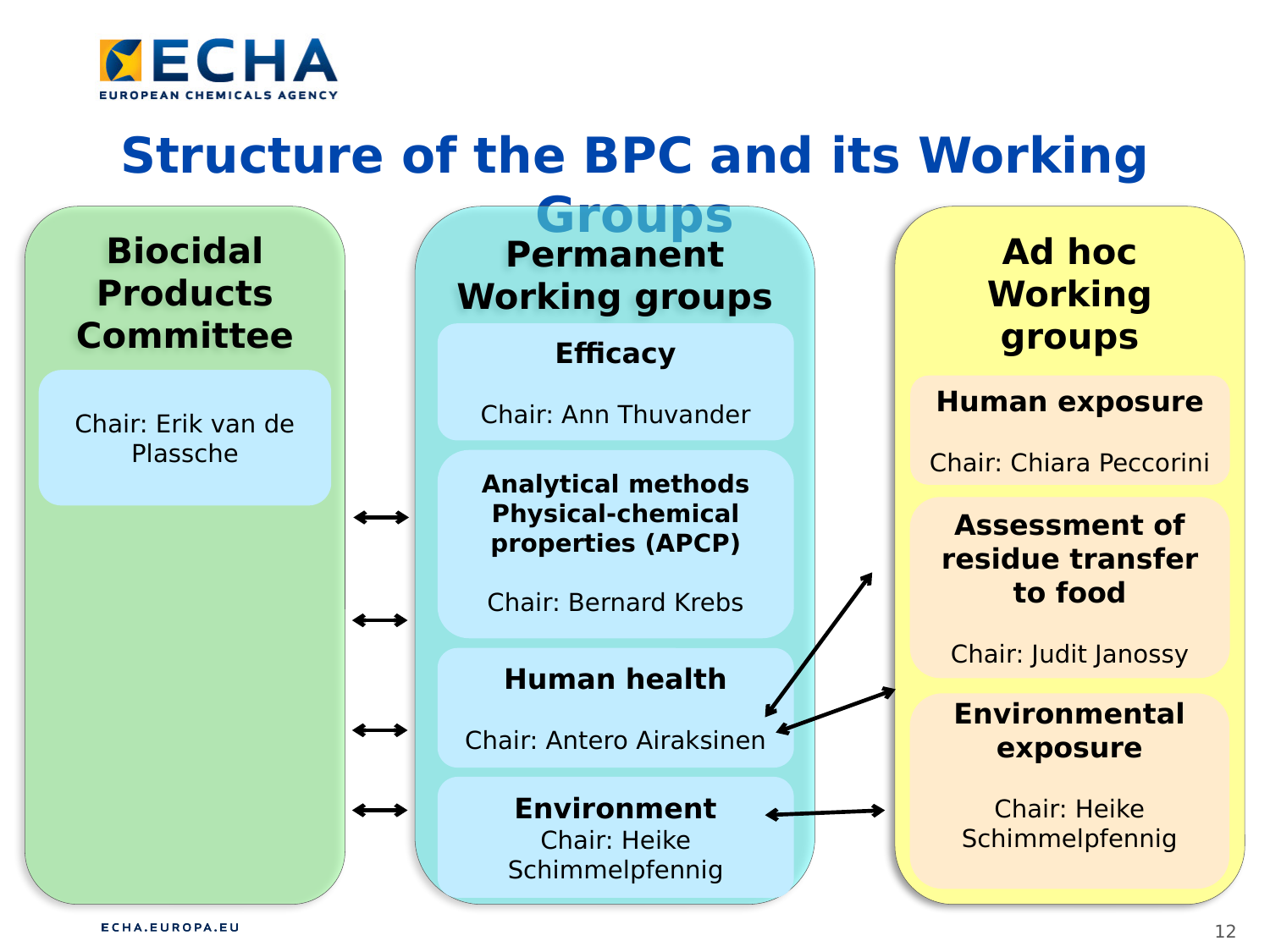

# Structure of the BPC and its Working Groups
Biocidal Products Committee
Permanent Working groups
Efficacy

Chair: Ann Thuvander

Analytical methods Physical-chemical properties (APCP)

Chair: Bernard Krebs

Human health

Chair: Antero Airaksinen
Environment
Chair: Heike Schimmelpfennig
Ad hoc Working groups
Human exposure

Chair: Chiara Peccorini
Assessment of residue transfer to food

Chair: Judit Janossy
Environmental exposure

Chair: Heike Schimmelpfennig

Chair: Erik van de Plassche

12